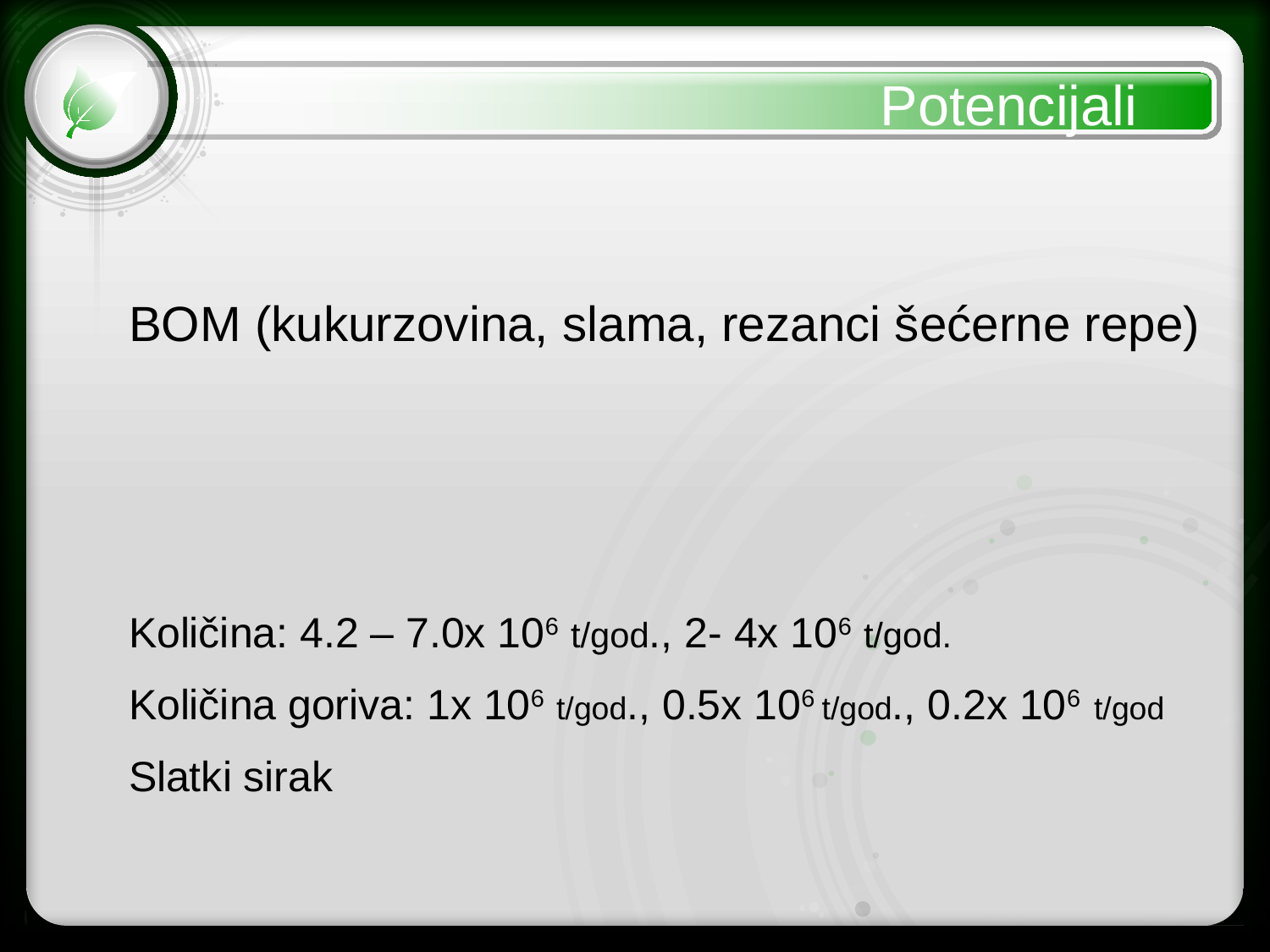

Potencijali
BOM (kukurzovina, slama, rezanci šećerne repe)
Količina: 4.2 – 7.0x 106 t/god., 2- 4x 106 t/god.
Količina goriva: 1x 106 t/god., 0.5x 106 t/god., 0.2x 106  t/god
Slatki sirak